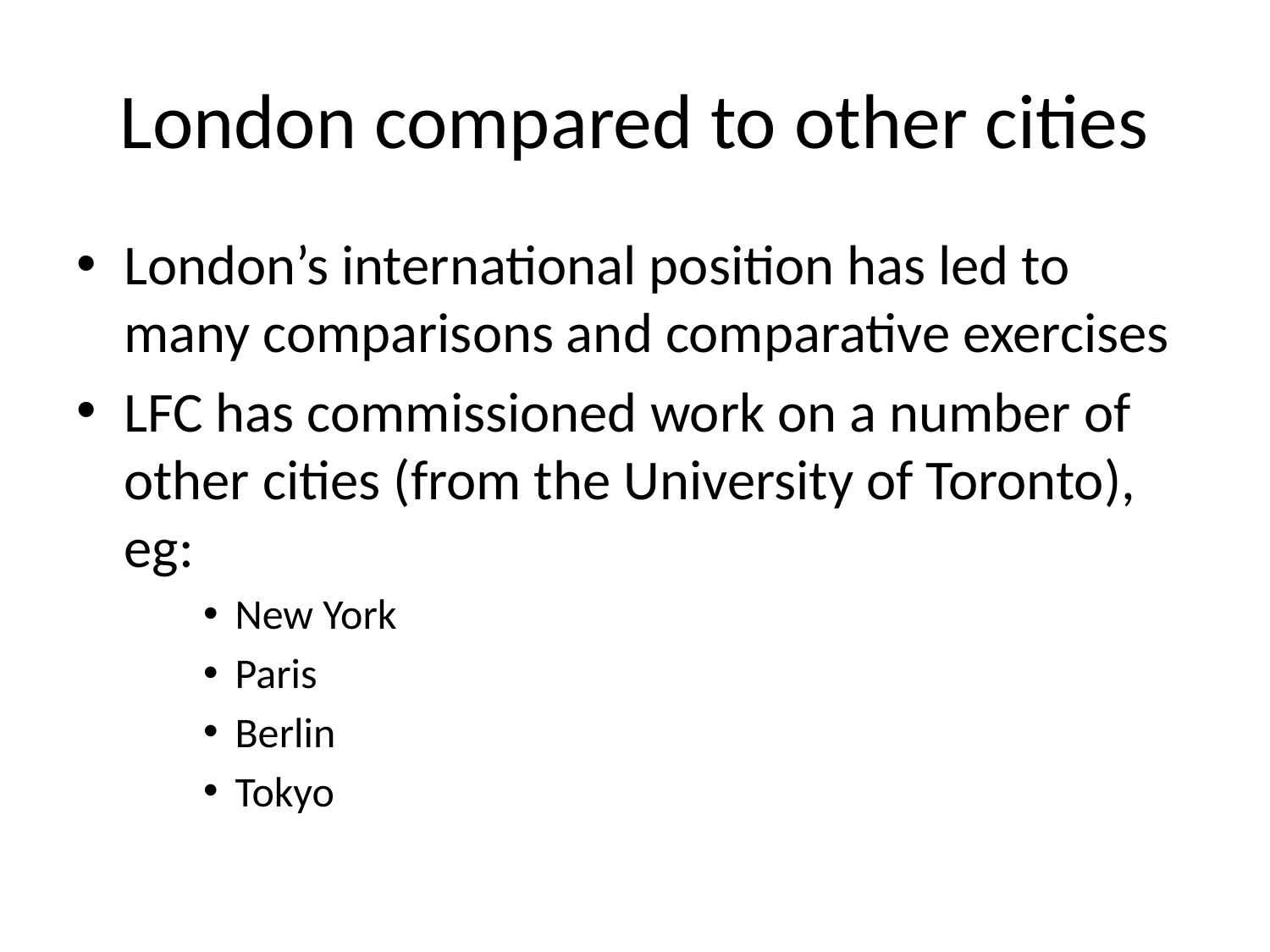

# London compared to other cities
London’s international position has led to many comparisons and comparative exercises
LFC has commissioned work on a number of other cities (from the University of Toronto), eg:
New York
Paris
Berlin
Tokyo